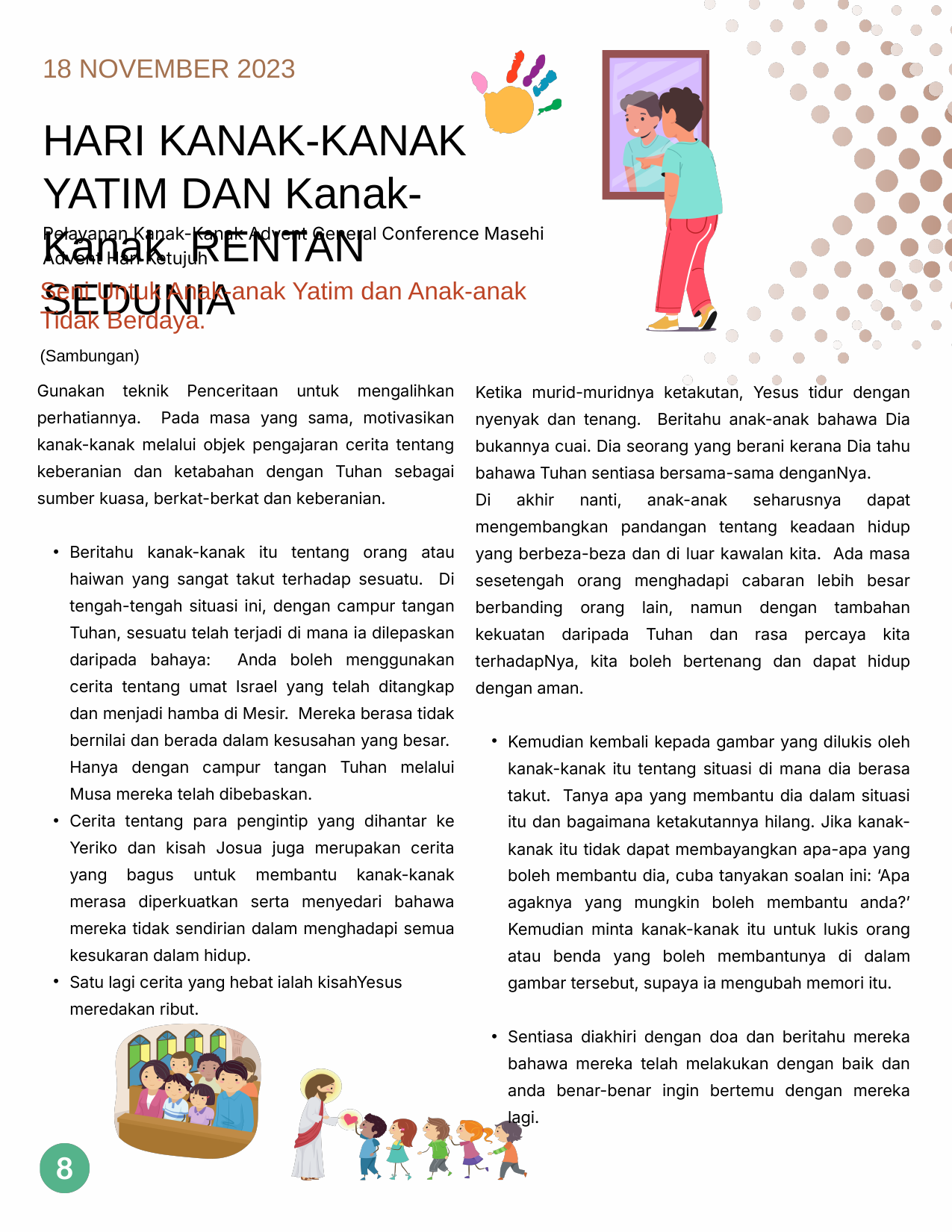

18 NOVEMBER 2023

HARI KANAK-KANAK YATIM DAN Kanak-Kanak  RENTAN SEDUNIA

Pelayanan Kanak-Kanak Advent General Conference Masehi Advent Hari Ketujuh
Seni Untuk Anak-anak Yatim dan Anak-anak Tidak Berdaya.
(Sambungan)
Gunakan teknik Penceritaan untuk mengalihkan perhatiannya.  Pada masa yang sama, motivasikan kanak-kanak melalui objek pengajaran cerita tentang keberanian dan ketabahan dengan Tuhan sebagai sumber kuasa, berkat-berkat dan keberanian.

Beritahu kanak-kanak itu tentang orang atau haiwan yang sangat takut terhadap sesuatu.  Di tengah-tengah situasi ini, dengan campur tangan Tuhan, sesuatu telah terjadi di mana ia dilepaskan daripada bahaya:  Anda boleh menggunakan cerita tentang umat Israel yang telah ditangkap dan menjadi hamba di Mesir.  Mereka berasa tidak bernilai dan berada dalam kesusahan yang besar.  Hanya dengan campur tangan Tuhan melalui Musa mereka telah dibebaskan.
Cerita tentang para pengintip yang dihantar ke Yeriko dan kisah Josua juga merupakan cerita yang bagus untuk membantu kanak-kanak merasa diperkuatkan serta menyedari bahawa mereka tidak sendirian dalam menghadapi semua kesukaran dalam hidup.
Satu lagi cerita yang hebat ialah kisahYesus meredakan ribut.

Ketika murid-muridnya ketakutan, Yesus tidur dengan nyenyak dan tenang.  Beritahu anak-anak bahawa Dia bukannya cuai. Dia seorang yang berani kerana Dia tahu bahawa Tuhan sentiasa bersama-sama denganNya.
Di akhir nanti, anak-anak seharusnya dapat mengembangkan pandangan tentang keadaan hidup yang berbeza-beza dan di luar kawalan kita.  Ada masa sesetengah orang menghadapi cabaran lebih besar berbanding orang lain, namun dengan tambahan kekuatan daripada Tuhan dan rasa percaya kita terhadapNya, kita boleh bertenang dan dapat hidup dengan aman.

Kemudian kembali kepada gambar yang dilukis oleh kanak-kanak itu tentang situasi di mana dia berasa takut.  Tanya apa yang membantu dia dalam situasi itu dan bagaimana ketakutannya hilang. Jika kanak-kanak itu tidak dapat membayangkan apa-apa yang boleh membantu dia, cuba tanyakan soalan ini: ‘Apa agaknya yang mungkin boleh membantu anda?’ Kemudian minta kanak-kanak itu untuk lukis orang atau benda yang boleh membantunya di dalam gambar tersebut, supaya ia mengubah memori itu.

Sentiasa diakhiri dengan doa dan beritahu mereka bahawa mereka telah melakukan dengan baik dan anda benar-benar ingin bertemu dengan mereka lagi.